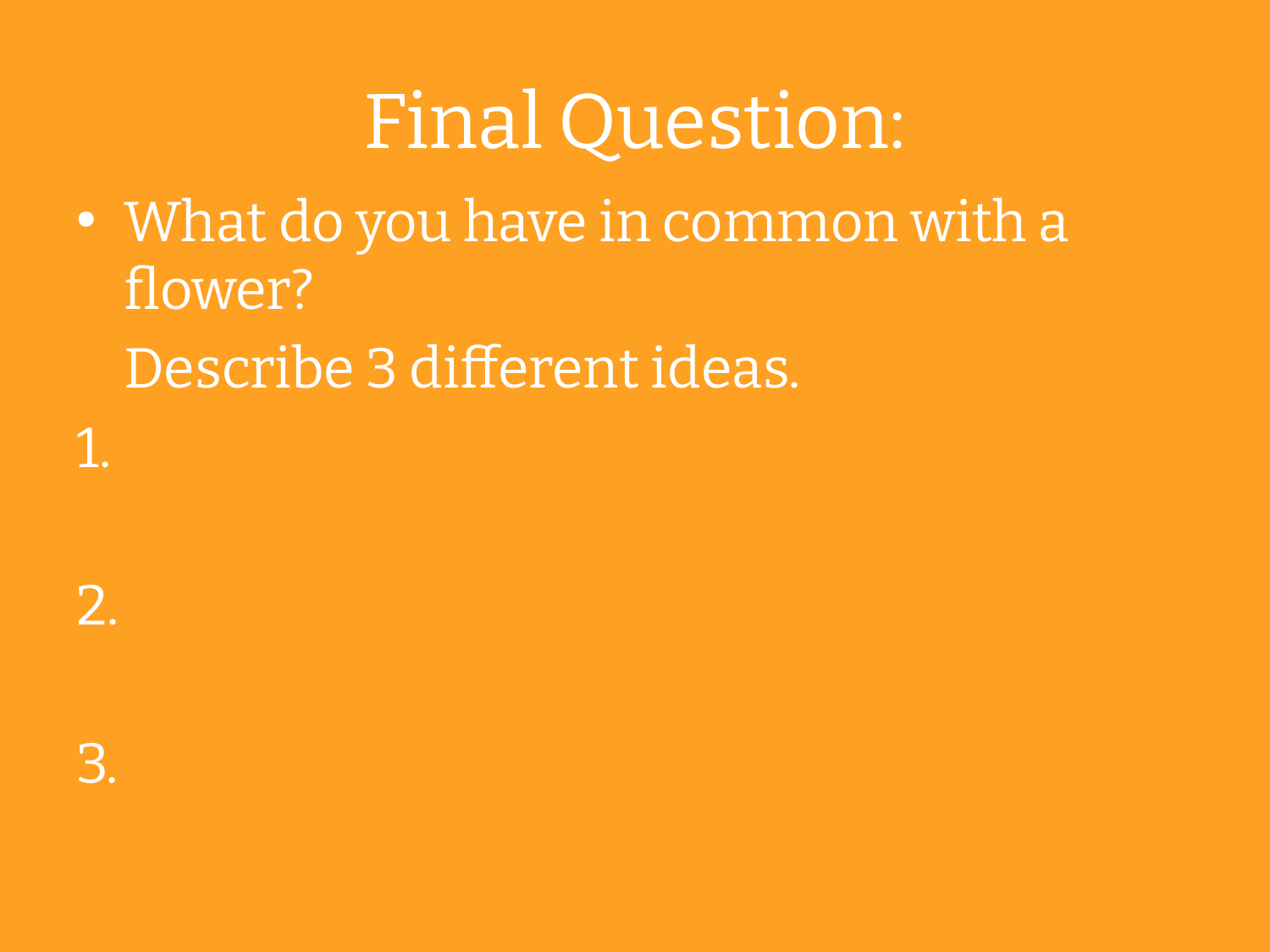

# Final Question:
What do you have in common with a flower?
	Describe 3 different ideas.